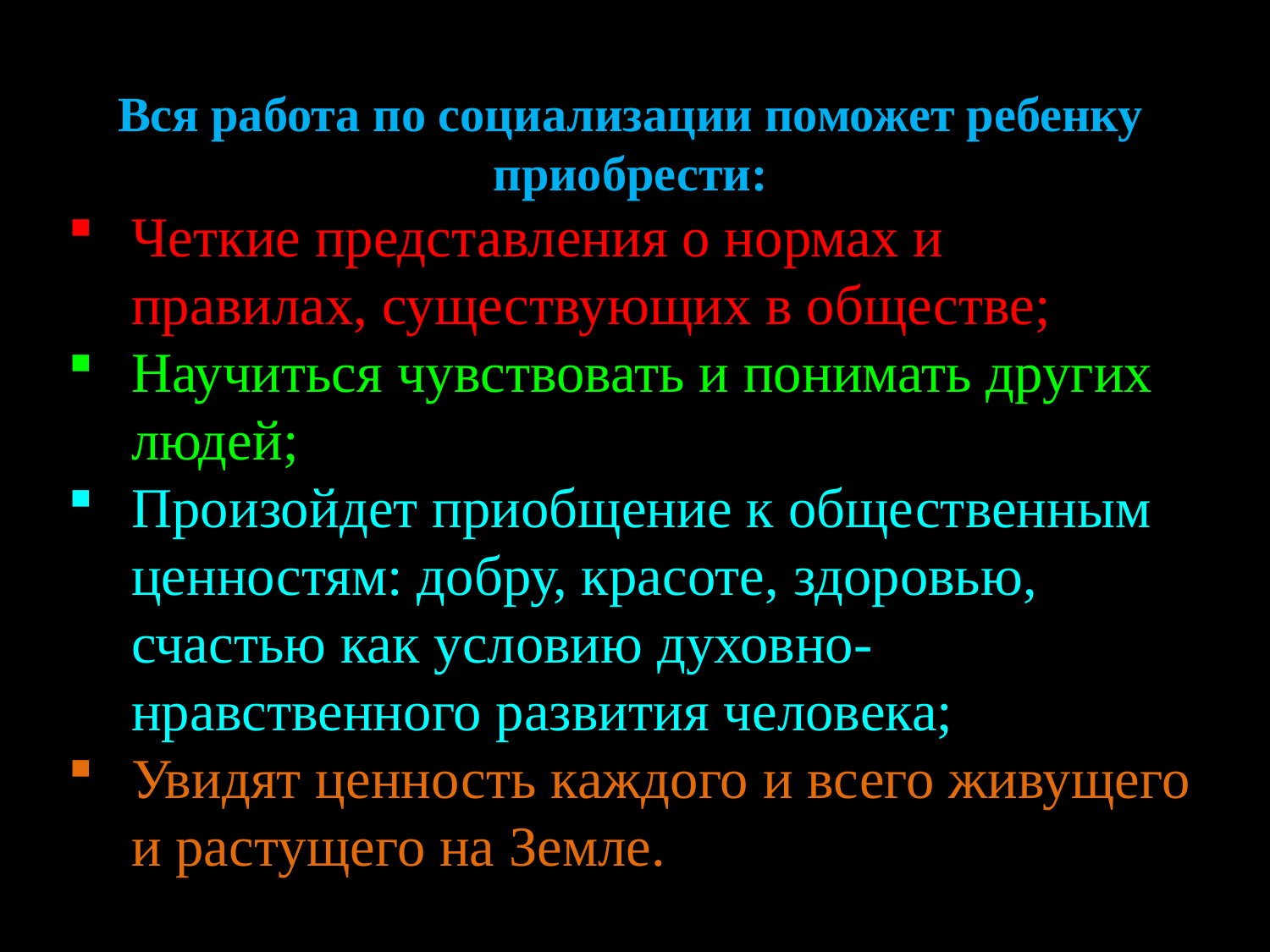

Вся работа по социализации поможет ребенку приобрести:
Четкие представления о нормах и правилах, существующих в обществе;
Научиться чувствовать и понимать других людей;
Произойдет приобщение к общественным ценностям: добру, красоте, здоровью, счастью как условию духовно-нравственного развития человека;
Увидят ценность каждого и всего живущего и растущего на Земле.